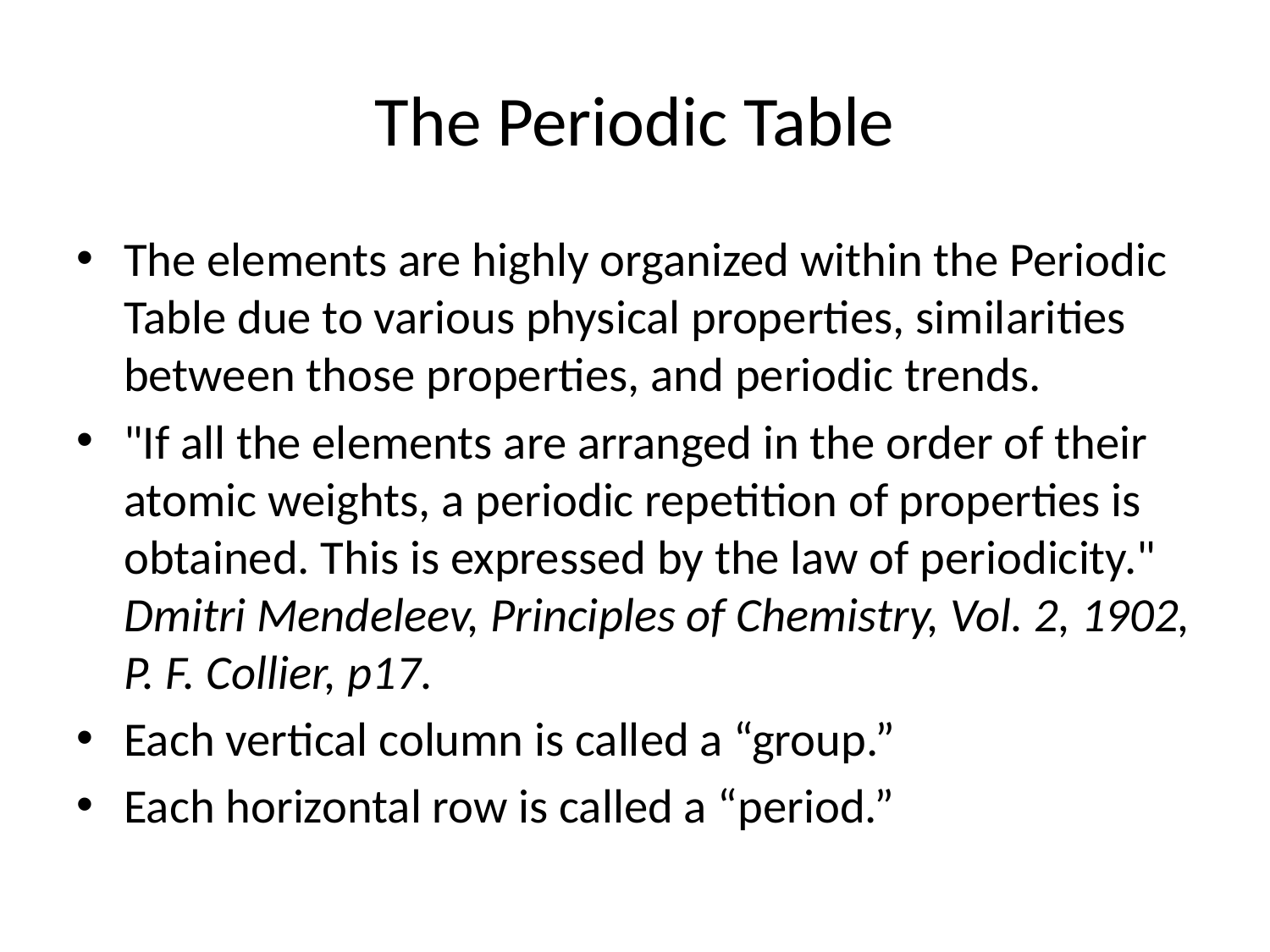

# The Periodic Table
The elements are highly organized within the Periodic Table due to various physical properties, similarities between those properties, and periodic trends.
"If all the elements are arranged in the order of their atomic weights, a periodic repetition of properties is obtained. This is expressed by the law of periodicity."
Dmitri Mendeleev, Principles of Chemistry, Vol. 2, 1902, P. F. Collier, p17.
Each vertical column is called a “group.”
Each horizontal row is called a “period.”